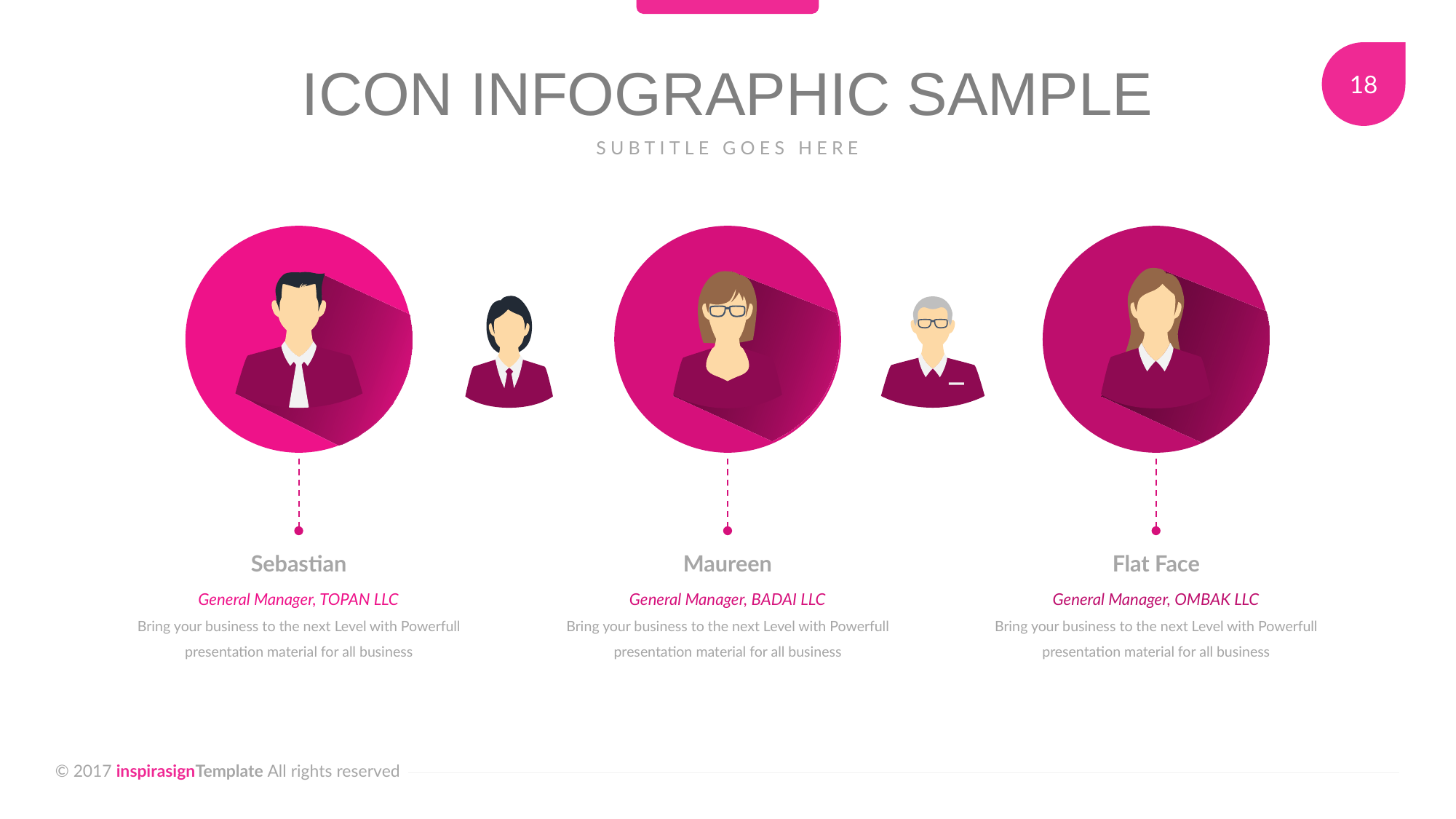

ICON INFOGRAPHIC SAMPLE
SUBTITLE GOES HERE

Sebastian
Maureen
Flat Face
General Manager, TOPAN LLC
General Manager, BADAI LLC
General Manager, OMBAK LLC
Bring your business to the next Level with Powerfull presentation material for all business
Bring your business to the next Level with Powerfull presentation material for all business
Bring your business to the next Level with Powerfull presentation material for all business